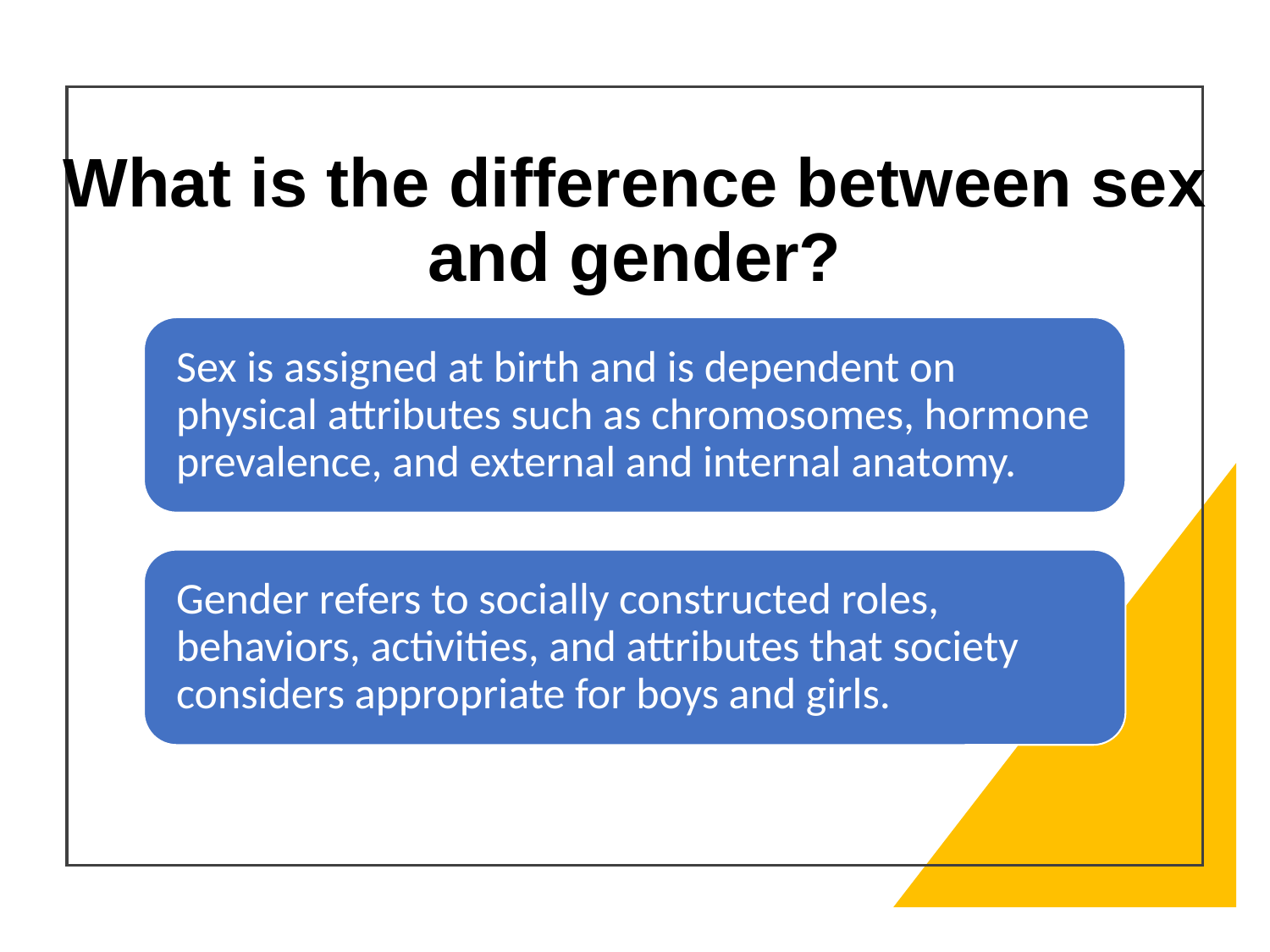

# What is the difference between sex and gender?
Sex is assigned at birth and is dependent on physical attributes such as chromosomes, hormone prevalence, and external and internal anatomy.
Gender refers to socially constructed roles, behaviors, activities, and attributes that society considers appropriate for boys and girls.